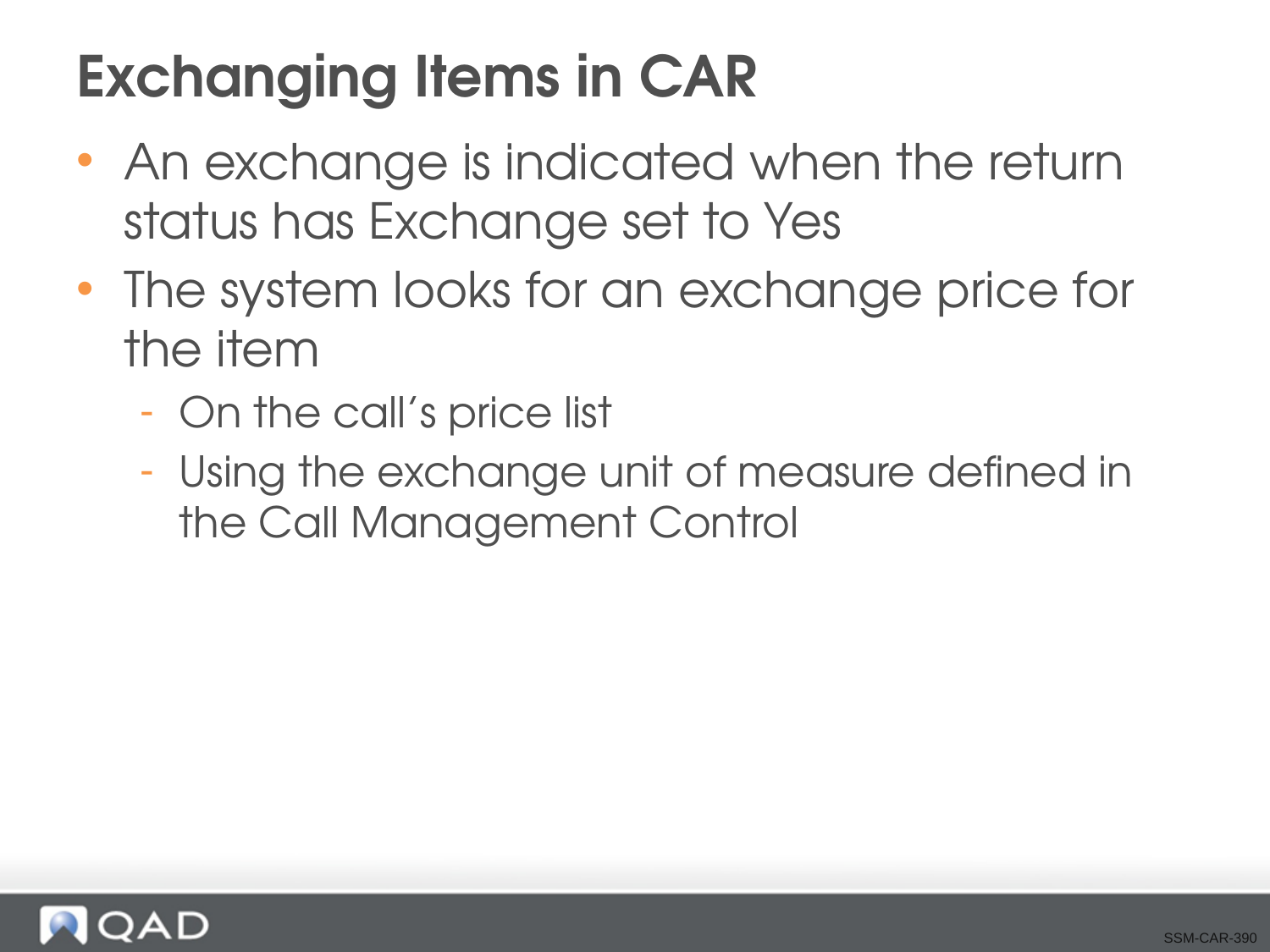

# Exchanging Items in CAR
An exchange is indicated when the return status has Exchange set to Yes
The system looks for an exchange price for the item
On the call’s price list
Using the exchange unit of measure defined in the Call Management Control

SSM-CAR-390